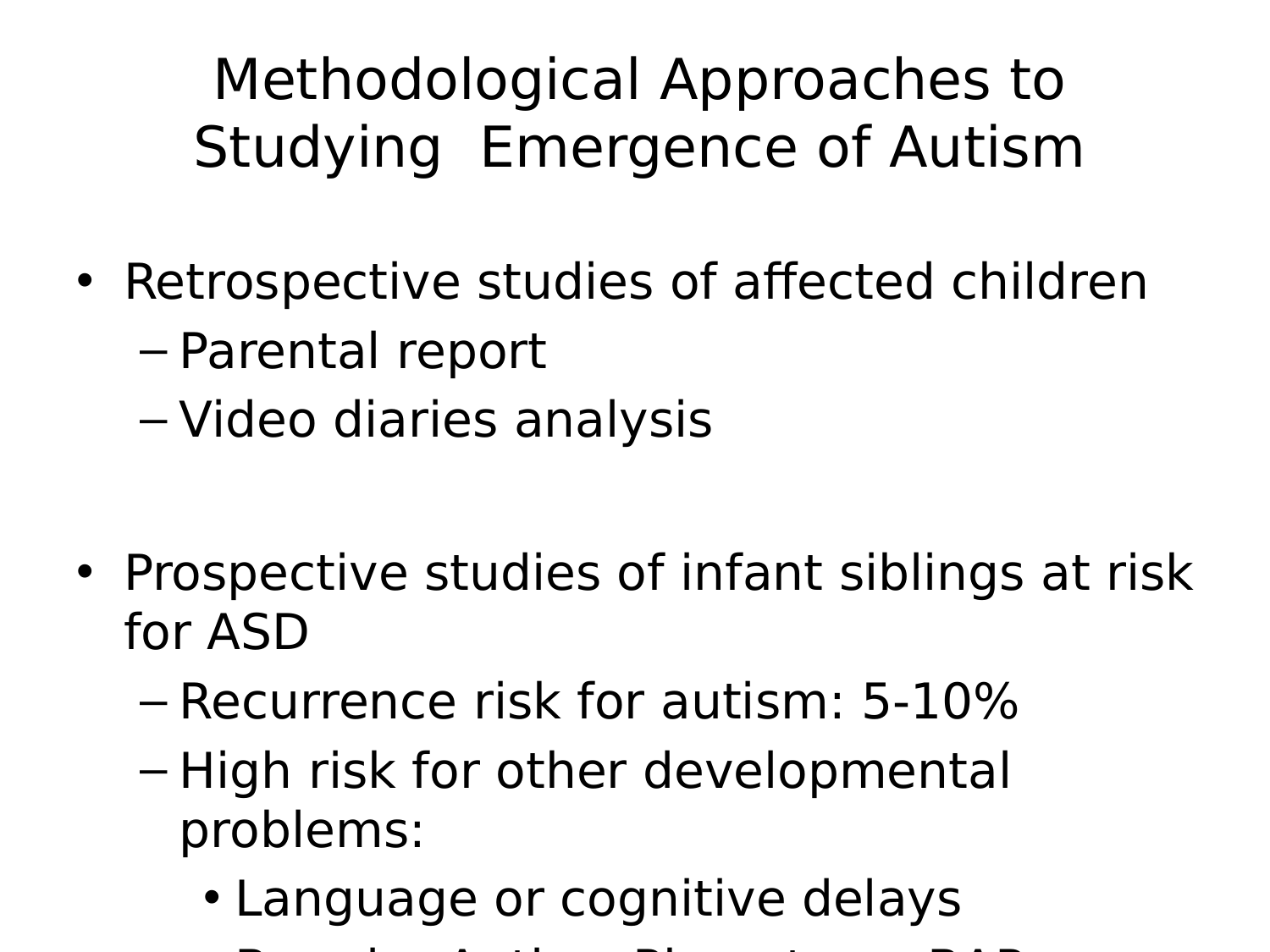

Methodological Approaches to Studying  Emergence of Autism
Retrospective studies of affected children
Parental report
Video diaries analysis

Prospective studies of infant siblings at risk for ASD
Recurrence risk for autism: 5-10%
High risk for other developmental problems:
Language or cognitive delays
Broader Autism Phenotype, BAP